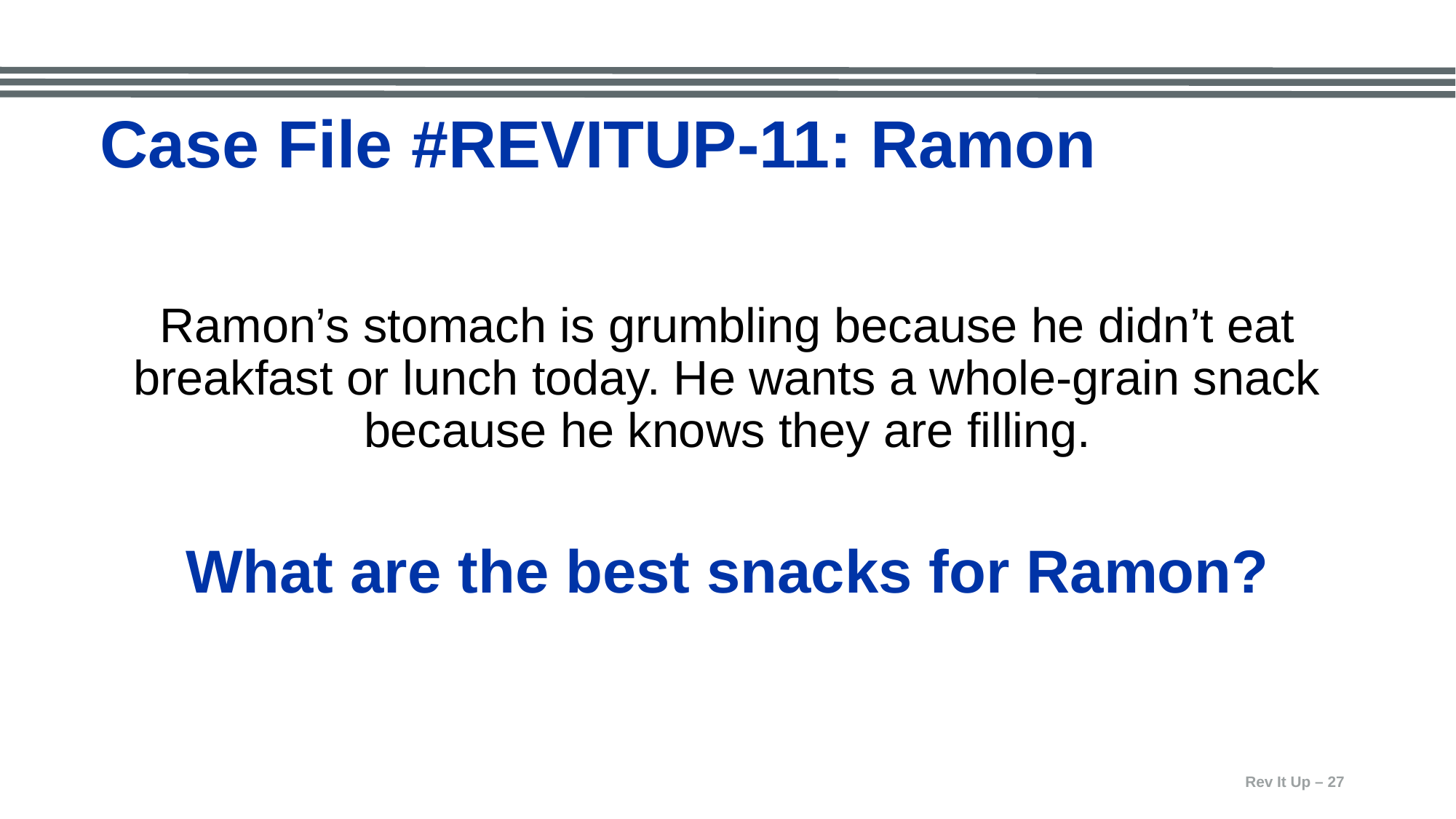

# Case File #REVITUP-11: Ramon
Ramon’s stomach is grumbling because he didn’t eat breakfast or lunch today. He wants a whole-grain snack because he knows they are filling.

What are the best snacks for Ramon?
Rev It Up – 27